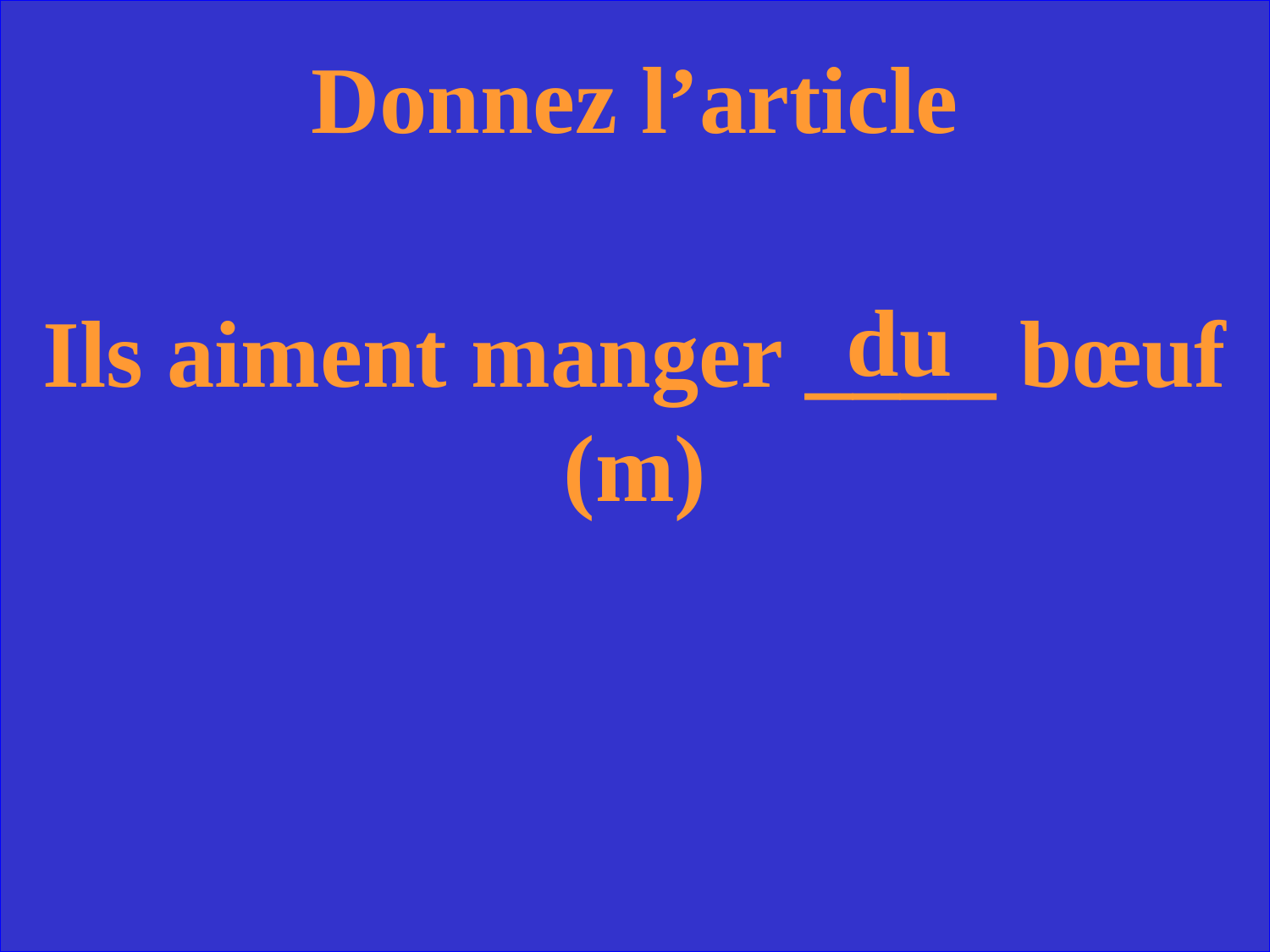

Donnez l’article
du
Ils aiment manger ____ bœuf (m)